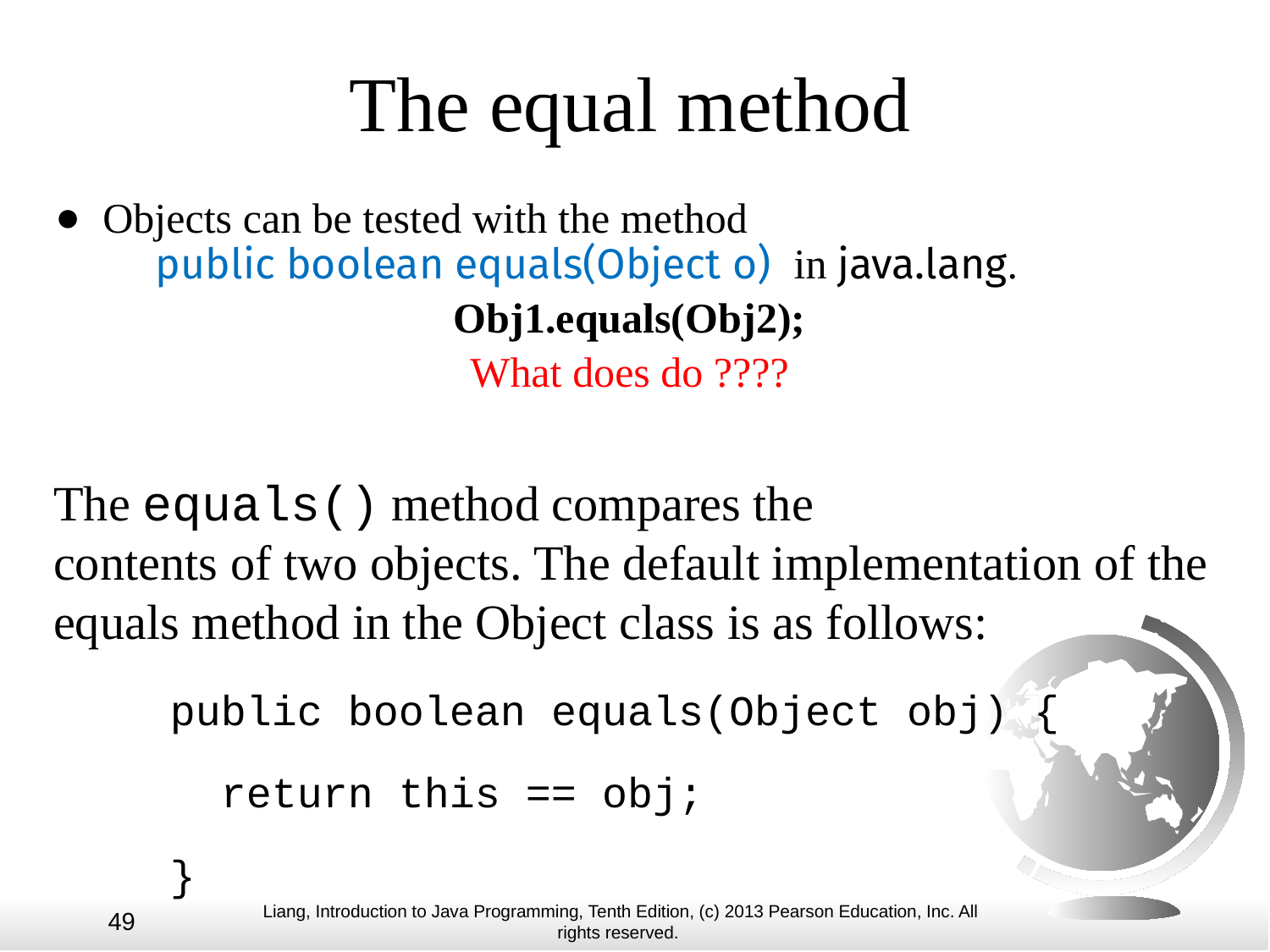

# The equal method
Objects can be tested with the method
     public boolean equals(Object o)  in java.lang.
Obj1.equals(Obj2);
What does do ????

The equals() method compares the
contents of two objects. The default implementation of the equals method in the Object class is as follows:
public boolean equals(Object obj) {
  return this == obj;
}
49